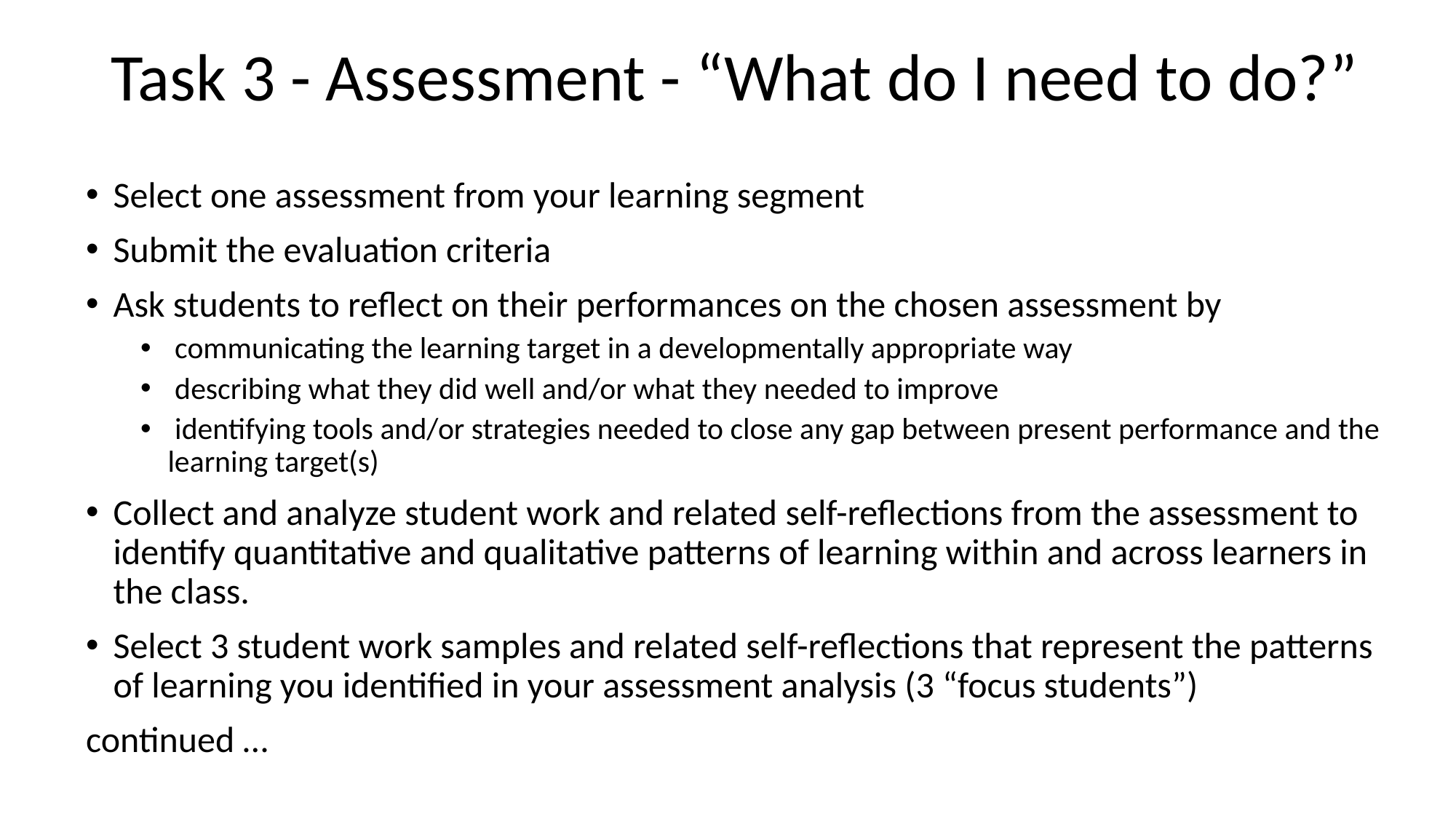

# Task 3 - Assessment - “What do I need to do?”
Select one assessment from your learning segment
Submit the evaluation criteria
Ask students to reflect on their performances on the chosen assessment by
 communicating the learning target in a developmentally appropriate way
 describing what they did well and/or what they needed to improve
 identifying tools and/or strategies needed to close any gap between present performance and the  learning target(s)
Collect and analyze student work and related self-reflections from the assessment to identify quantitative and qualitative patterns of learning within and across learners in the class.
Select 3 student work samples and related self-reflections that represent the patterns of learning you identified in your assessment analysis (3 “focus students”)
continued …